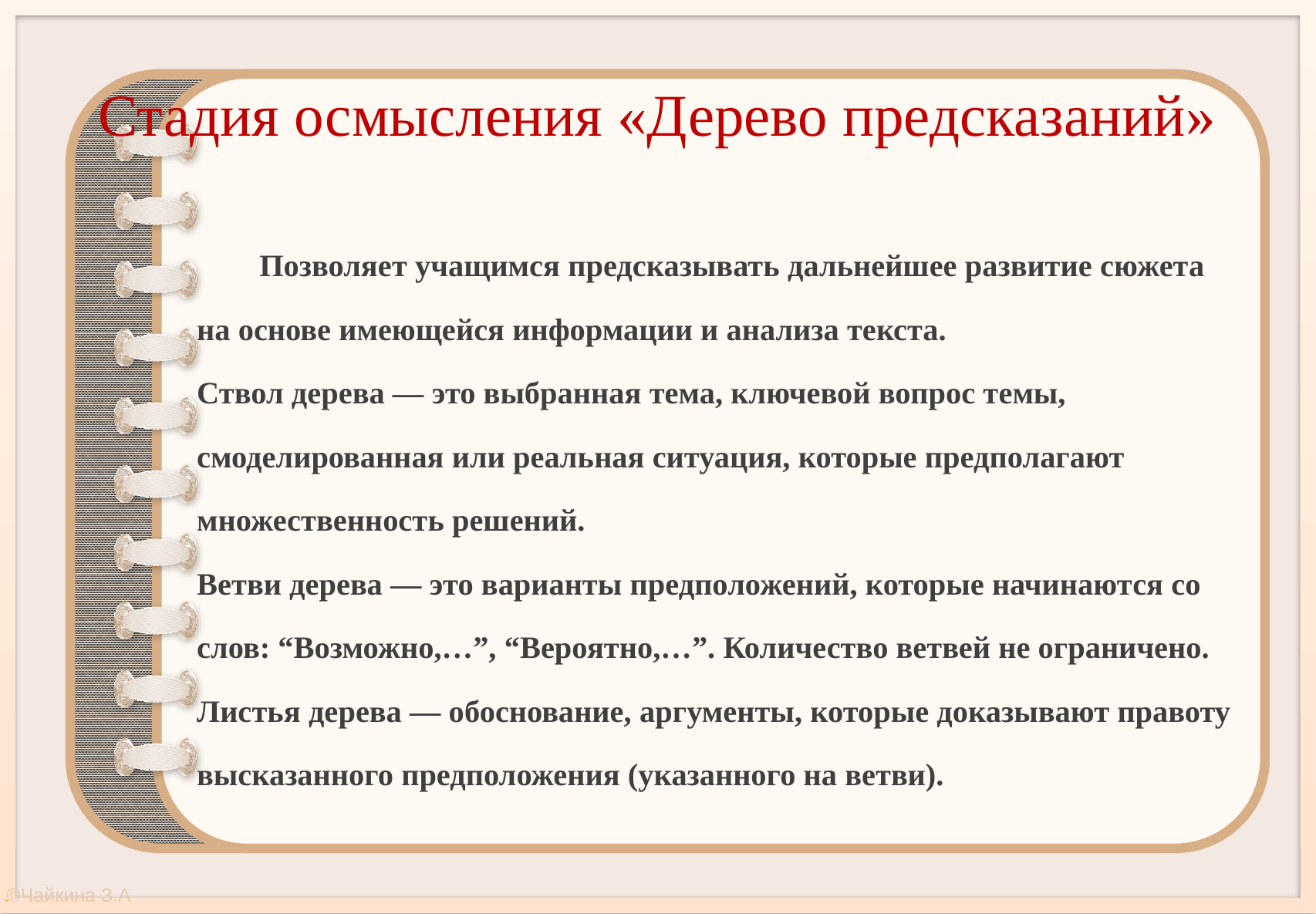

# Стадия осмысления «Дерево предсказаний»
	Позволяет учащимся предсказывать дальнейшее развитие сюжета на основе имеющейся информации и анализа текста.
Ствол дерева — это выбранная тема, ключевой вопрос темы, смоделированная или реальная ситуация, которые предполагают множественность решений.
Ветви дерева — это варианты предположений, которые начинаются со слов: “Возможно,…”, “Вероятно,…”. Количество ветвей не ограничено.
Листья дерева — обоснование, аргументы, которые доказывают правоту высказанного предположения (указанного на ветви).